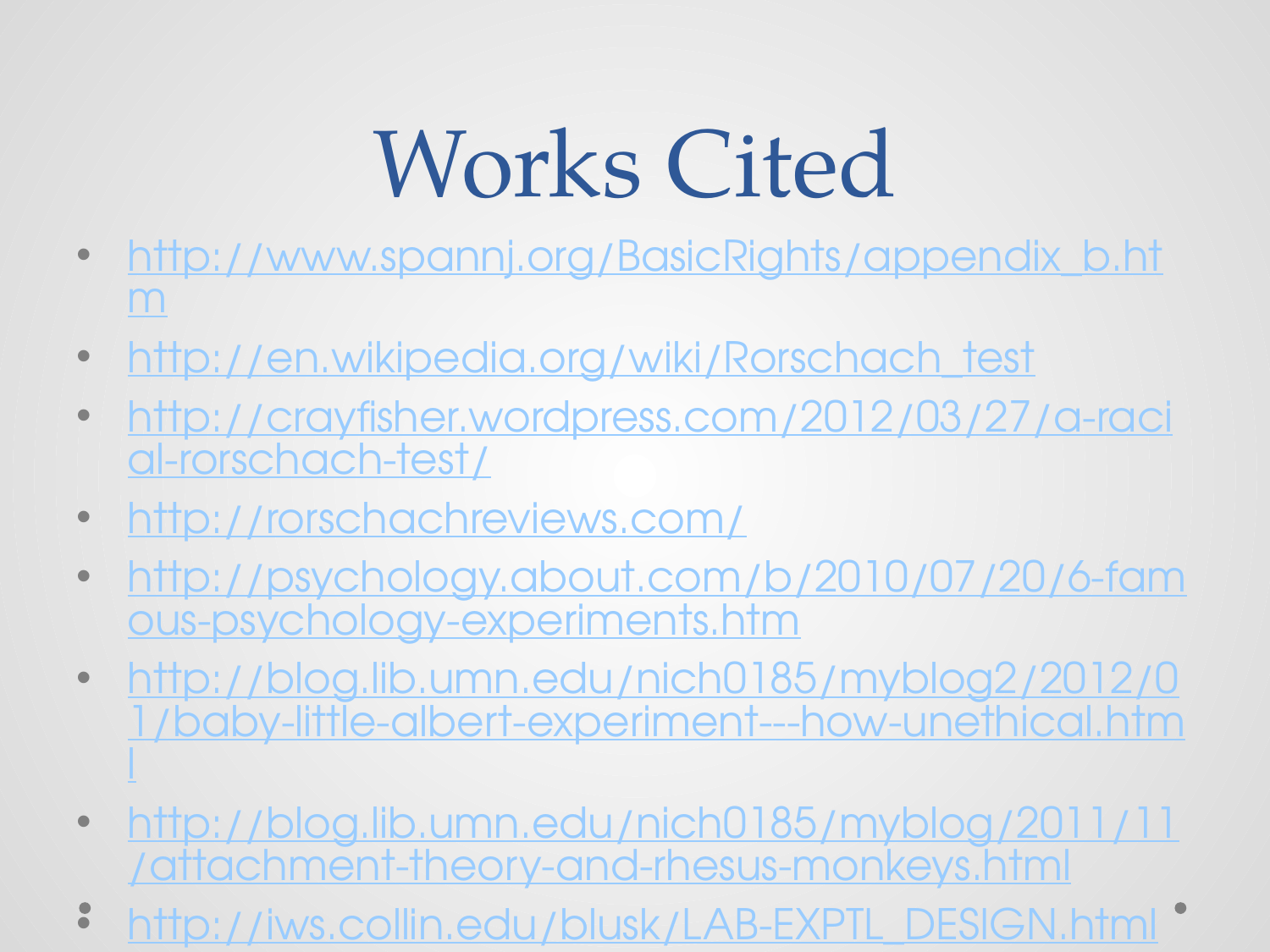

# Works Cited
http://www.spannj.org/BasicRights/appendix_b.htm
http://en.wikipedia.org/wiki/Rorschach_test
http://crayfisher.wordpress.com/2012/03/27/a-racial-rorschach-test/
http://rorschachreviews.com/
http://psychology.about.com/b/2010/07/20/6-famous-psychology-experiments.htm
http://blog.lib.umn.edu/nich0185/myblog2/2012/01/baby-little-albert-experiment---how-unethical.html
http://blog.lib.umn.edu/nich0185/myblog/2011/11/attachment-theory-and-rhesus-monkeys.html
http://iws.collin.edu/blusk/LAB-EXPTL_DESIGN.html
http://zimbardofanclub.wikispaces.com/Criticisms+of+the+Stanford+Prison+Experiment